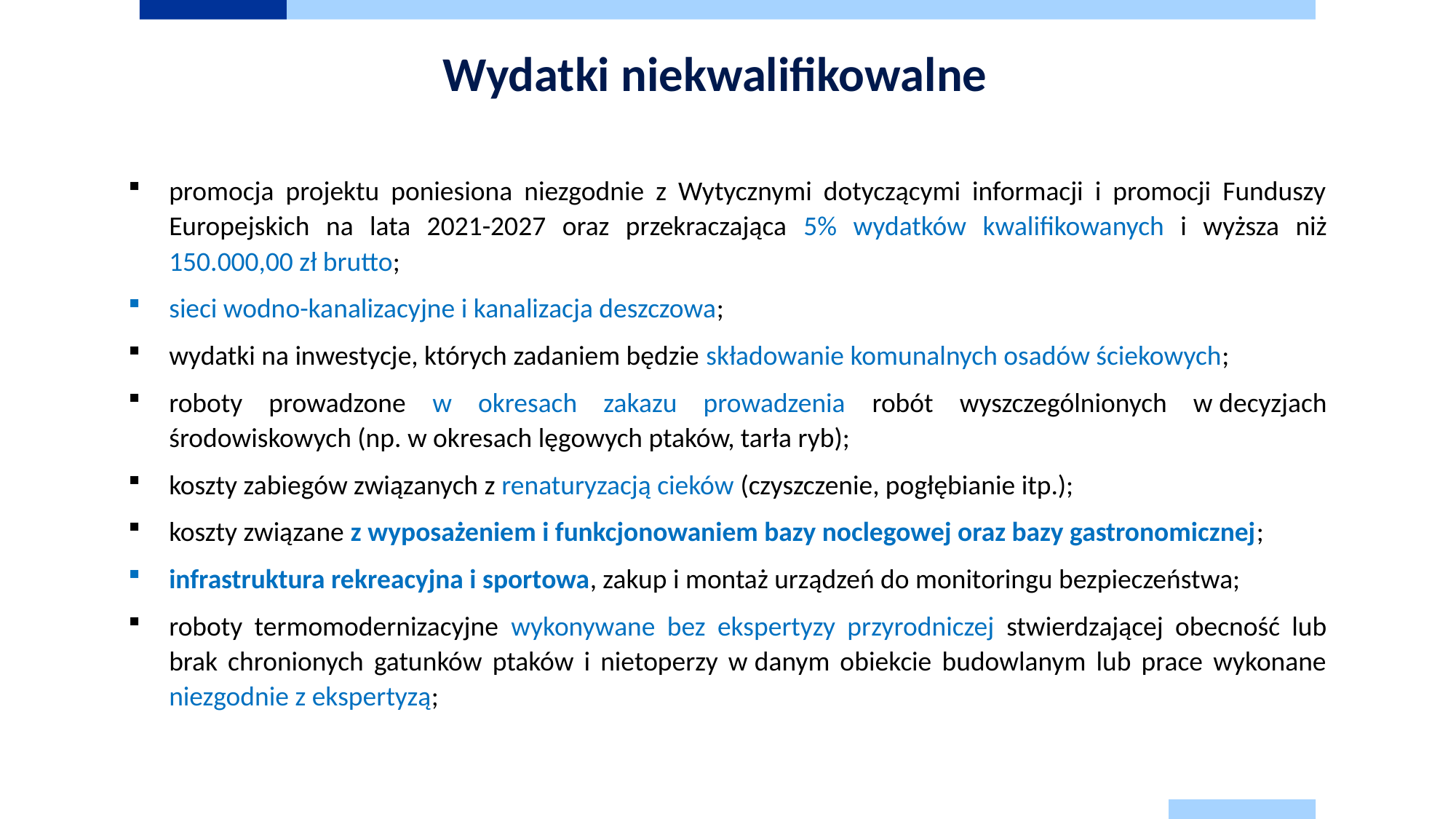

Wydatki niekwalifikowalne
promocja projektu poniesiona niezgodnie z Wytycznymi dotyczącymi informacji i promocji Funduszy Europejskich na lata 2021-2027 oraz przekraczająca 5% wydatków kwalifikowanych i wyższa niż 150.000,00 zł brutto;
sieci wodno-kanalizacyjne i kanalizacja deszczowa;
wydatki na inwestycje, których zadaniem będzie składowanie komunalnych osadów ściekowych;
roboty prowadzone w okresach zakazu prowadzenia robót wyszczególnionych w decyzjach środowiskowych (np. w okresach lęgowych ptaków, tarła ryb);
koszty zabiegów związanych z renaturyzacją cieków (czyszczenie, pogłębianie itp.);
koszty związane z wyposażeniem i funkcjonowaniem bazy noclegowej oraz bazy gastronomicznej;
infrastruktura rekreacyjna i sportowa, zakup i montaż urządzeń do monitoringu bezpieczeństwa;
roboty termomodernizacyjne wykonywane bez ekspertyzy przyrodniczej stwierdzającej obecność lub brak chronionych gatunków ptaków i nietoperzy w danym obiekcie budowlanym lub prace wykonane niezgodnie z ekspertyzą;